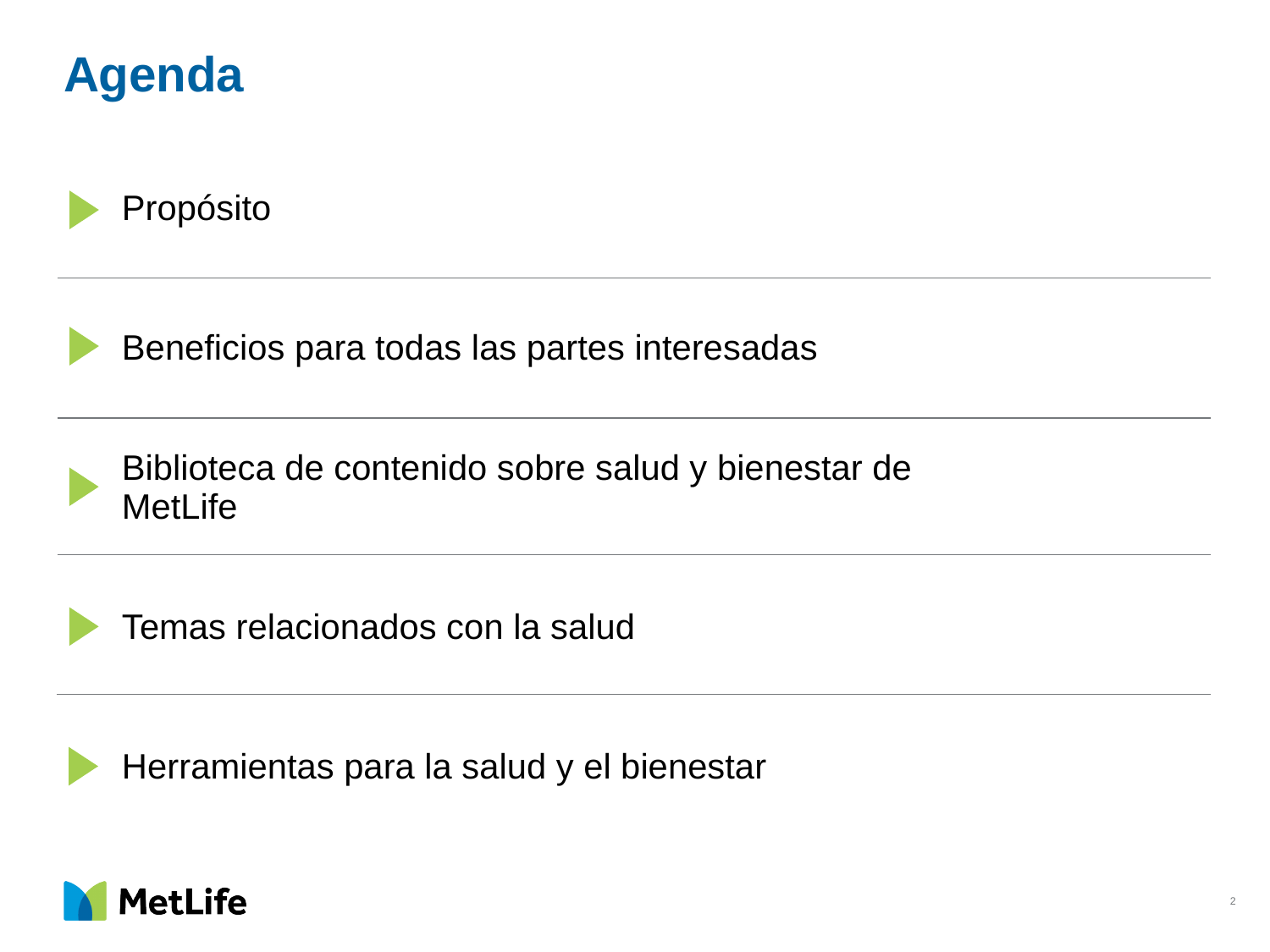

# Agenda
| Propósito |  |
| --- | --- |
| Beneficios para todas las partes interesadas |  |
| Biblioteca de contenido sobre salud y bienestar de MetLife |  |
| Temas relacionados con la salud |  |
| Herramientas para la salud y el bienestar |  |